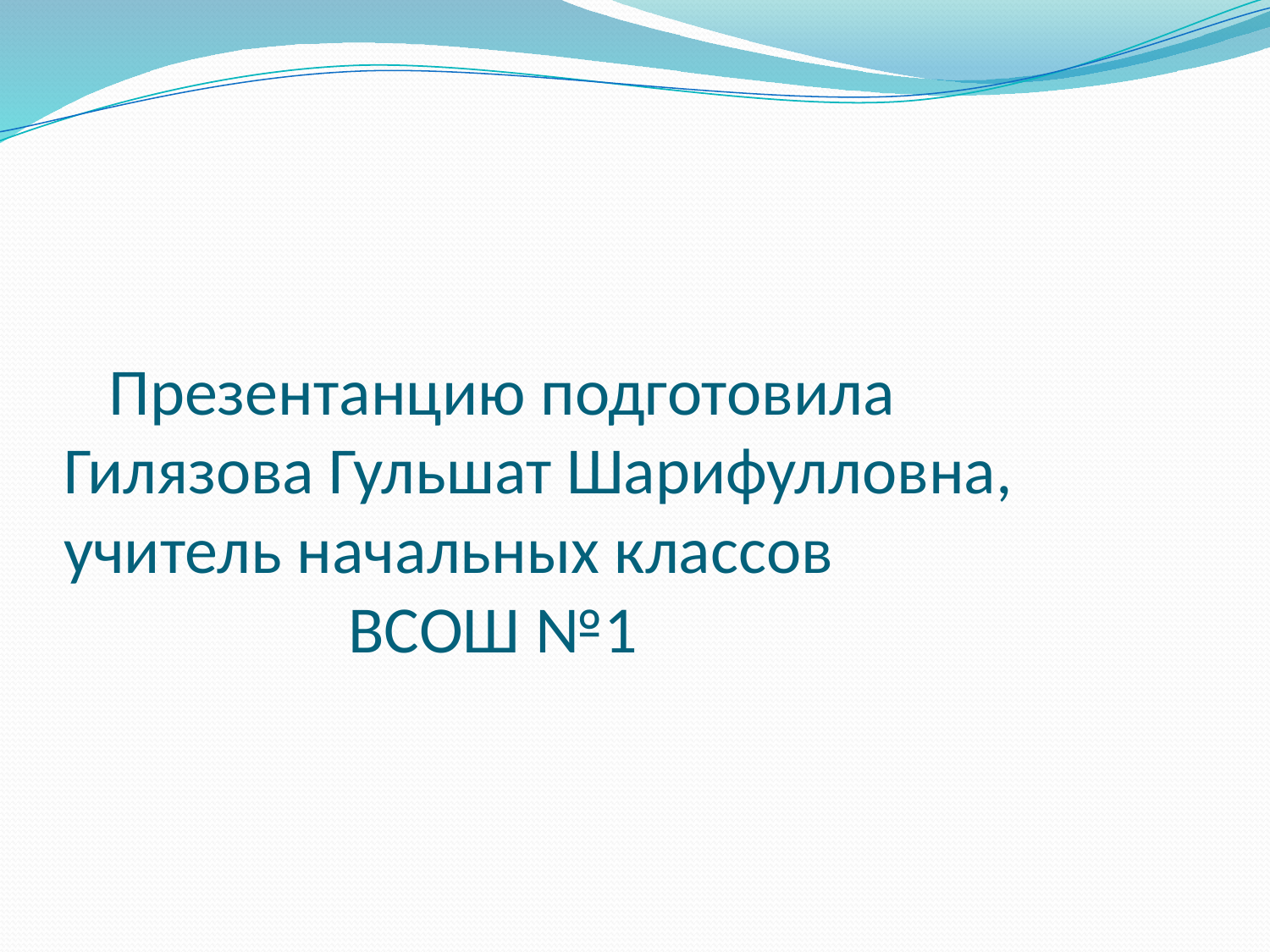

# Презентанцию подготовила Гилязова Гульшат Шарифулловна, учитель начальных классов ВСОШ №1